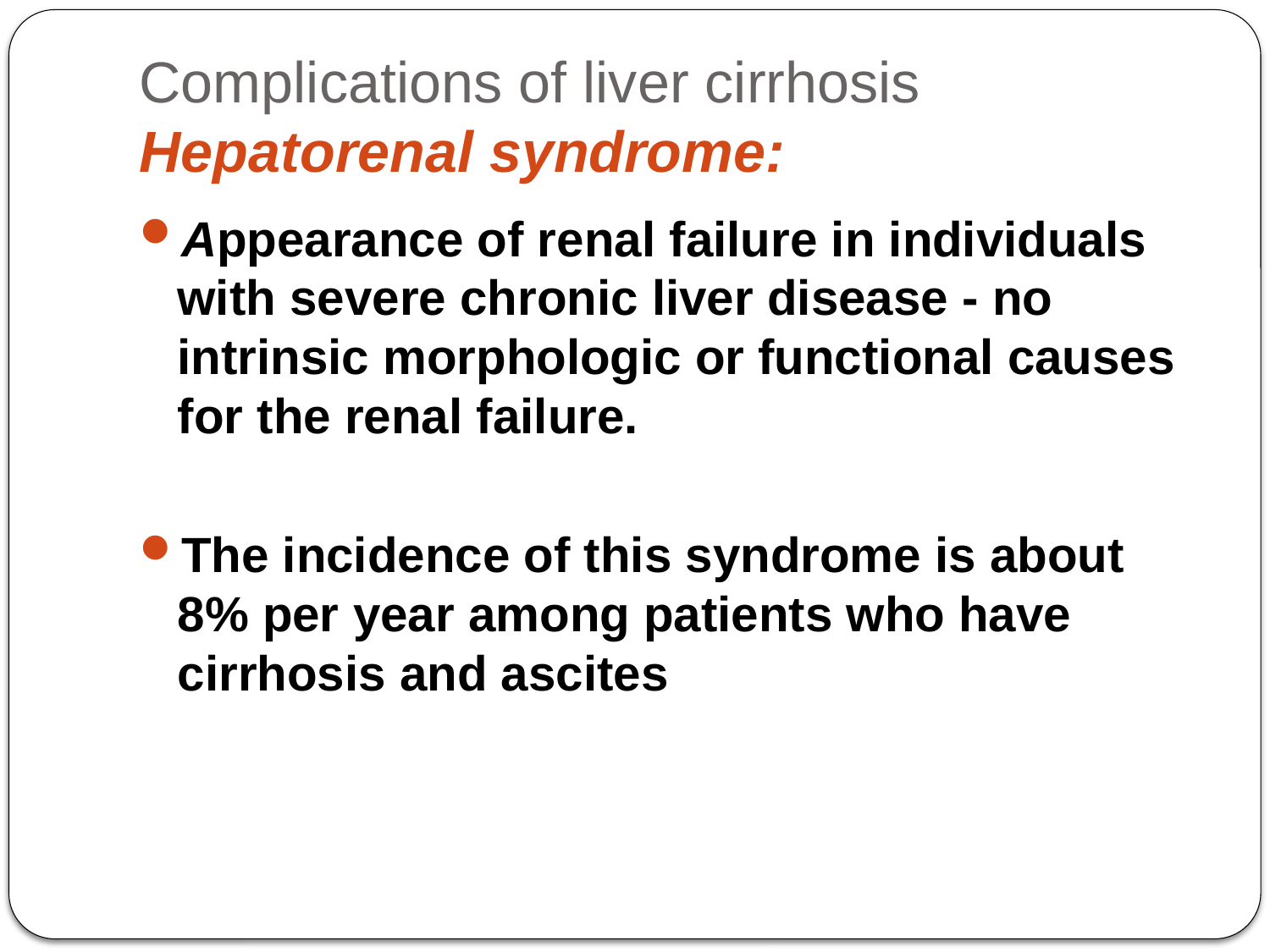

# Complications of liver cirrhosis Hepatorenal syndrome:
Appearance of renal failure in individuals with severe chronic liver disease - no intrinsic morphologic or functional causes for the renal failure.

The incidence of this syndrome is about 8% per year among patients who have cirrhosis and ascites